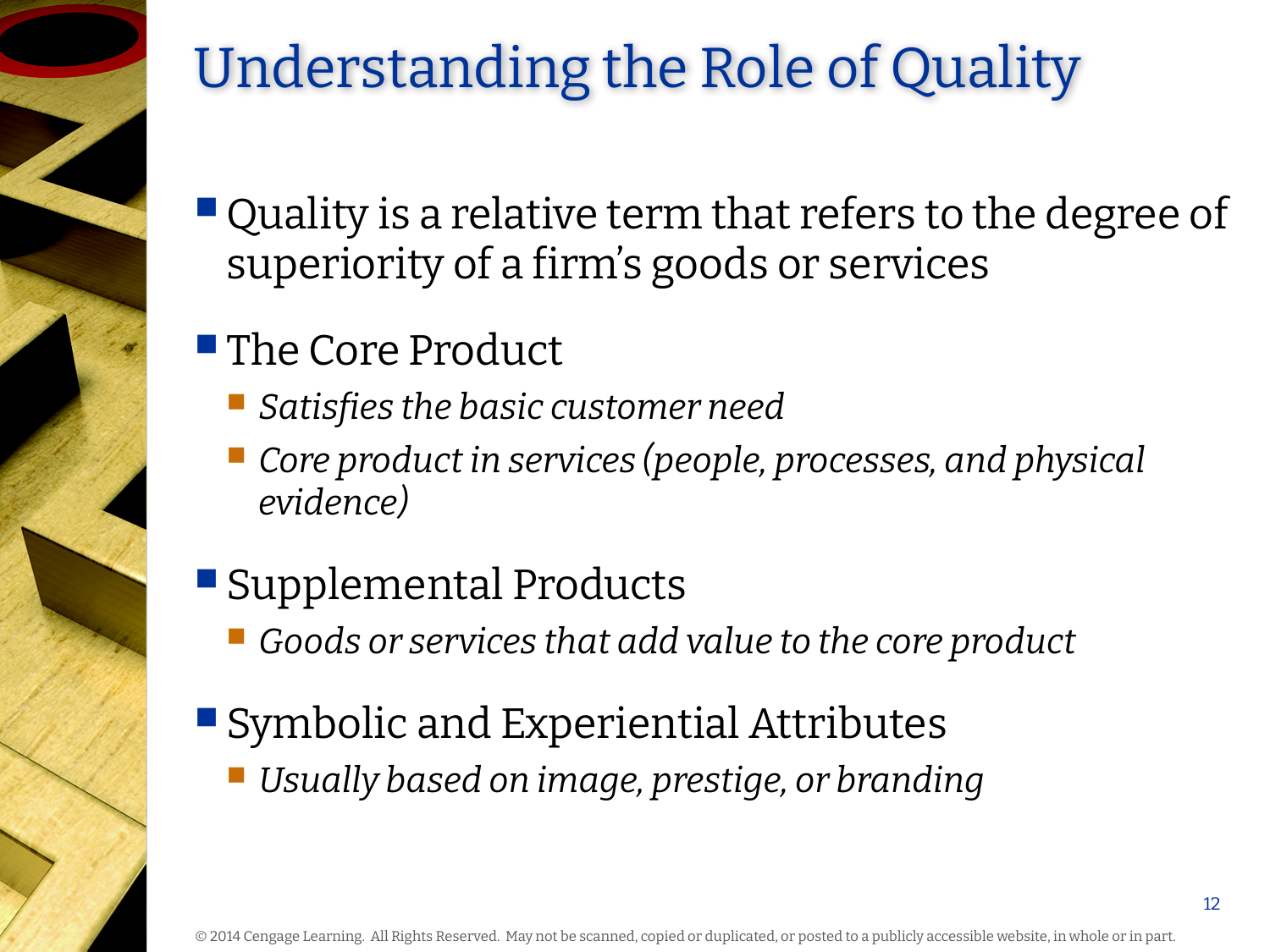

# Understanding the Role of Quality
Quality is a relative term that refers to the degree of superiority of a firm’s goods or services
The Core Product
Satisfies the basic customer need
Core product in services (people, processes, and physical evidence)
Supplemental Products
Goods or services that add value to the core product
Symbolic and Experiential Attributes
Usually based on image, prestige, or branding
12